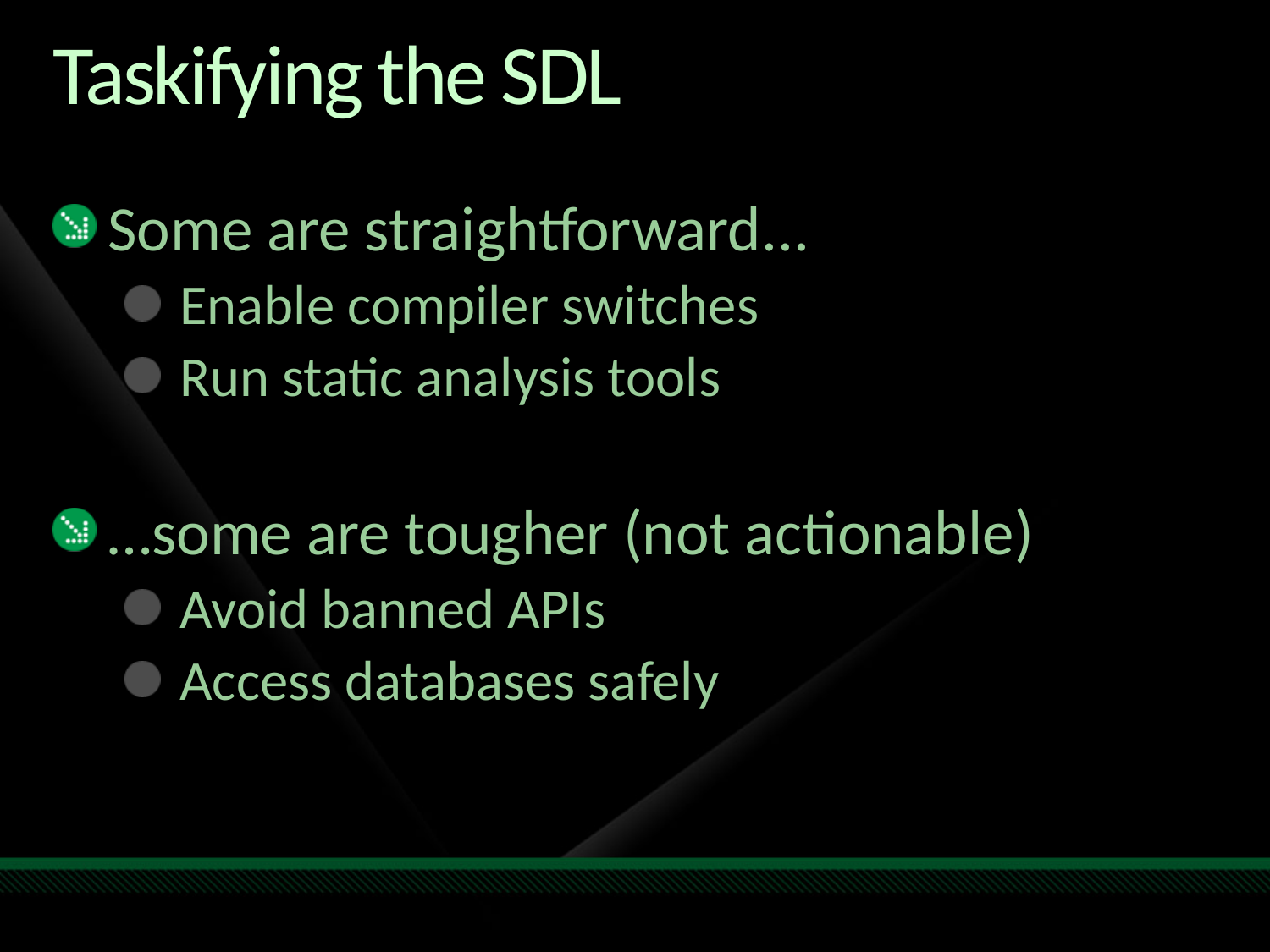

# Taskifying the SDL
Some are straightforward...
Enable compiler switches
Run static analysis tools

…some are tougher (not actionable)
Avoid banned APIs
Access databases safely